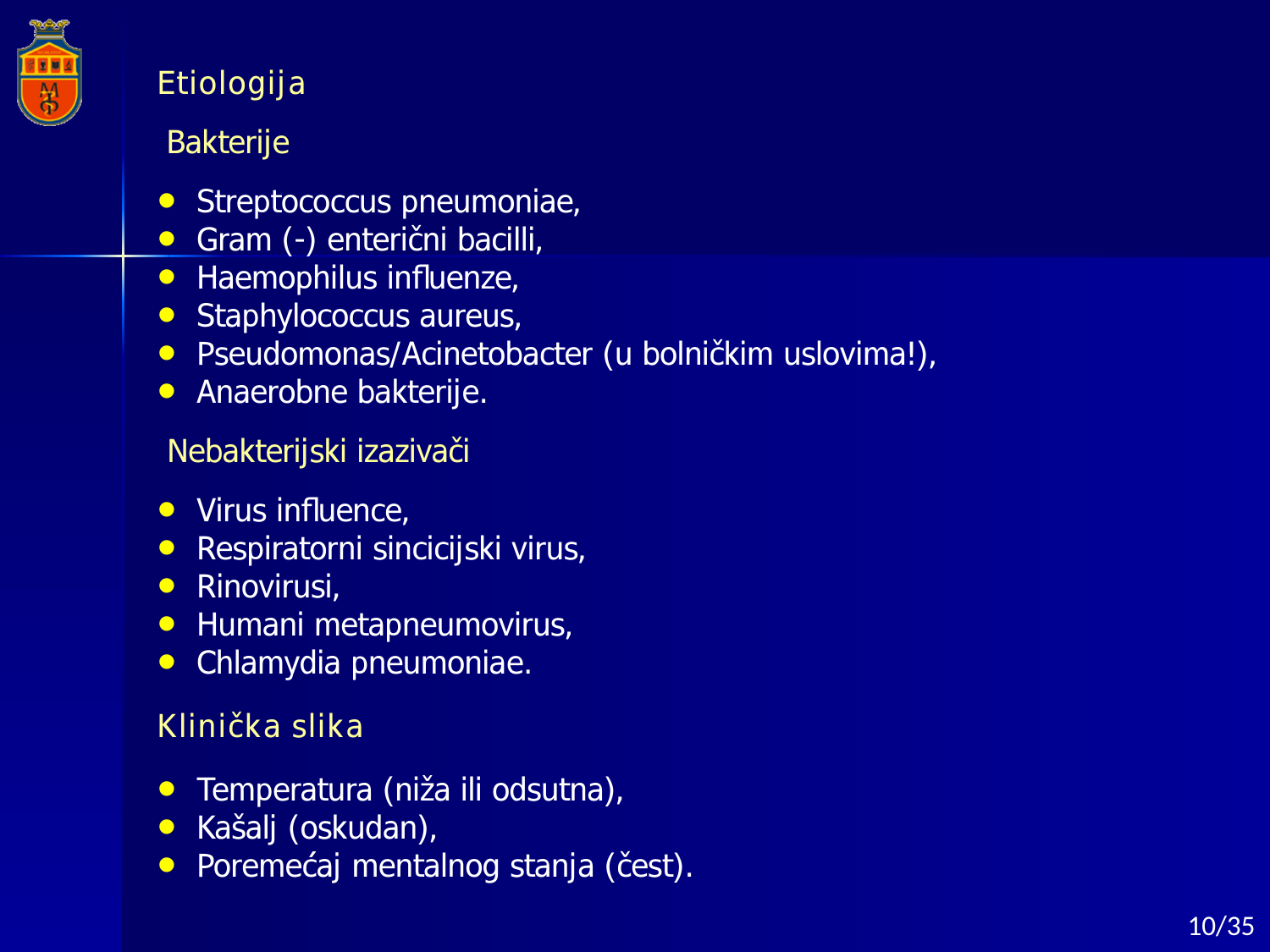

Etiologija
 Bakterije
Streptococcus pneumoniae,
Gram (-) enterični bacilli,
Haemophilus influenze,
Staphylococcus aureus,
Pseudomonas/Acinetobacter (u bolničkim uslovima!),
Anaerobne bakterije.
 Nebakterijski izazivači
Virus influence,
Respiratorni sincicijski virus,
Rinovirusi,
Humani metapneumovirus,
Chlamydia pneumoniae.

Klinička slika

Temperatura (niža ili odsutna),
Kašalj (oskudan),
Poremećaj mentalnog stanja (čest).
10/35